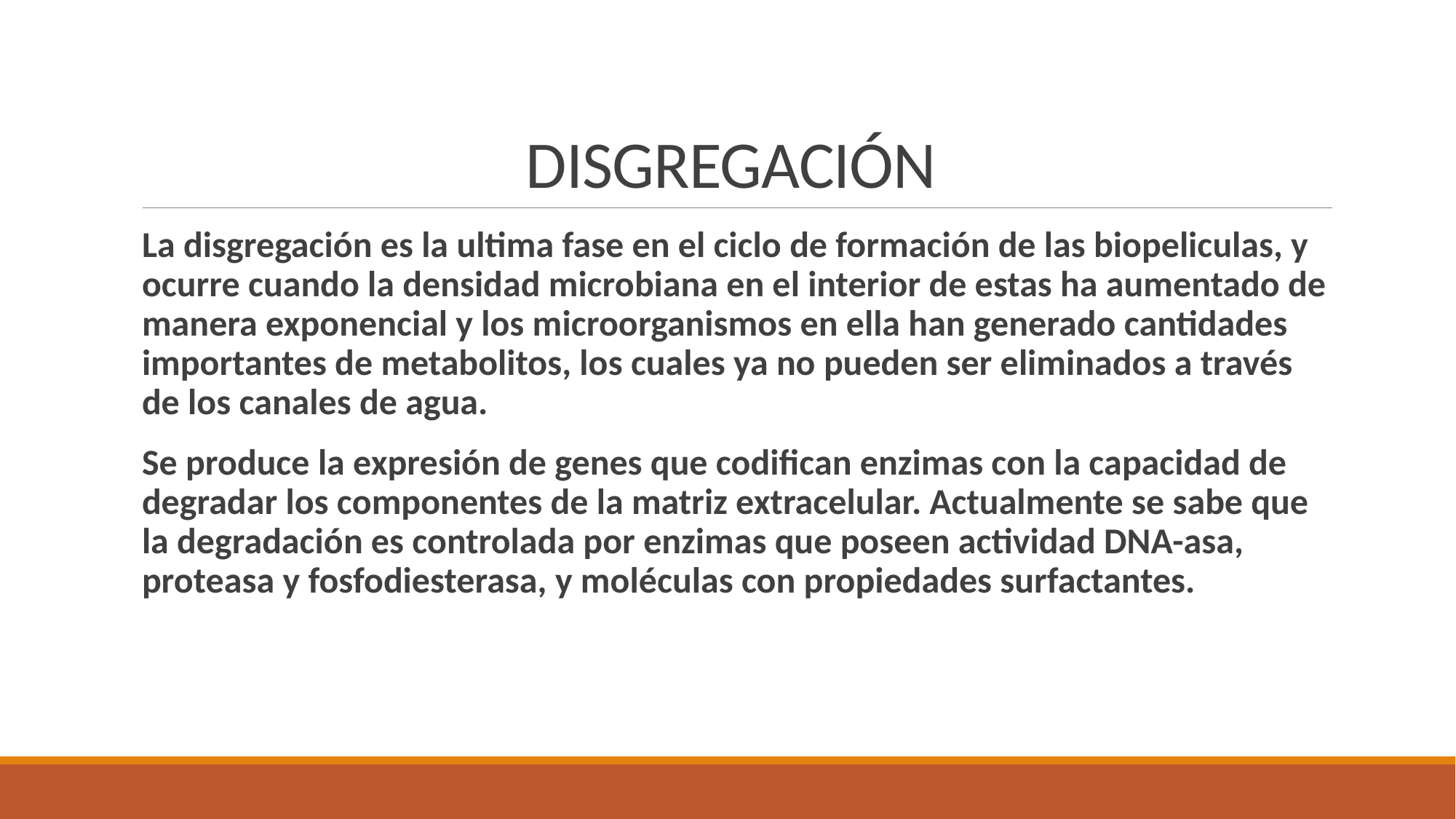

# DISGREGACIÓN
La disgregación es la ultima fase en el ciclo de formación de las biopeliculas, y ocurre cuando la densidad microbiana en el interior de estas ha aumentado de manera exponencial y los microorganismos en ella han generado cantidades importantes de metabolitos, los cuales ya no pueden ser eliminados a través de los canales de agua.
Se produce la expresión de genes que codifican enzimas con la capacidad de degradar los componentes de la matriz extracelular. Actualmente se sabe que la degradación es controlada por enzimas que poseen actividad DNA-asa, proteasa y fosfodiesterasa, y moléculas con propiedades surfactantes.